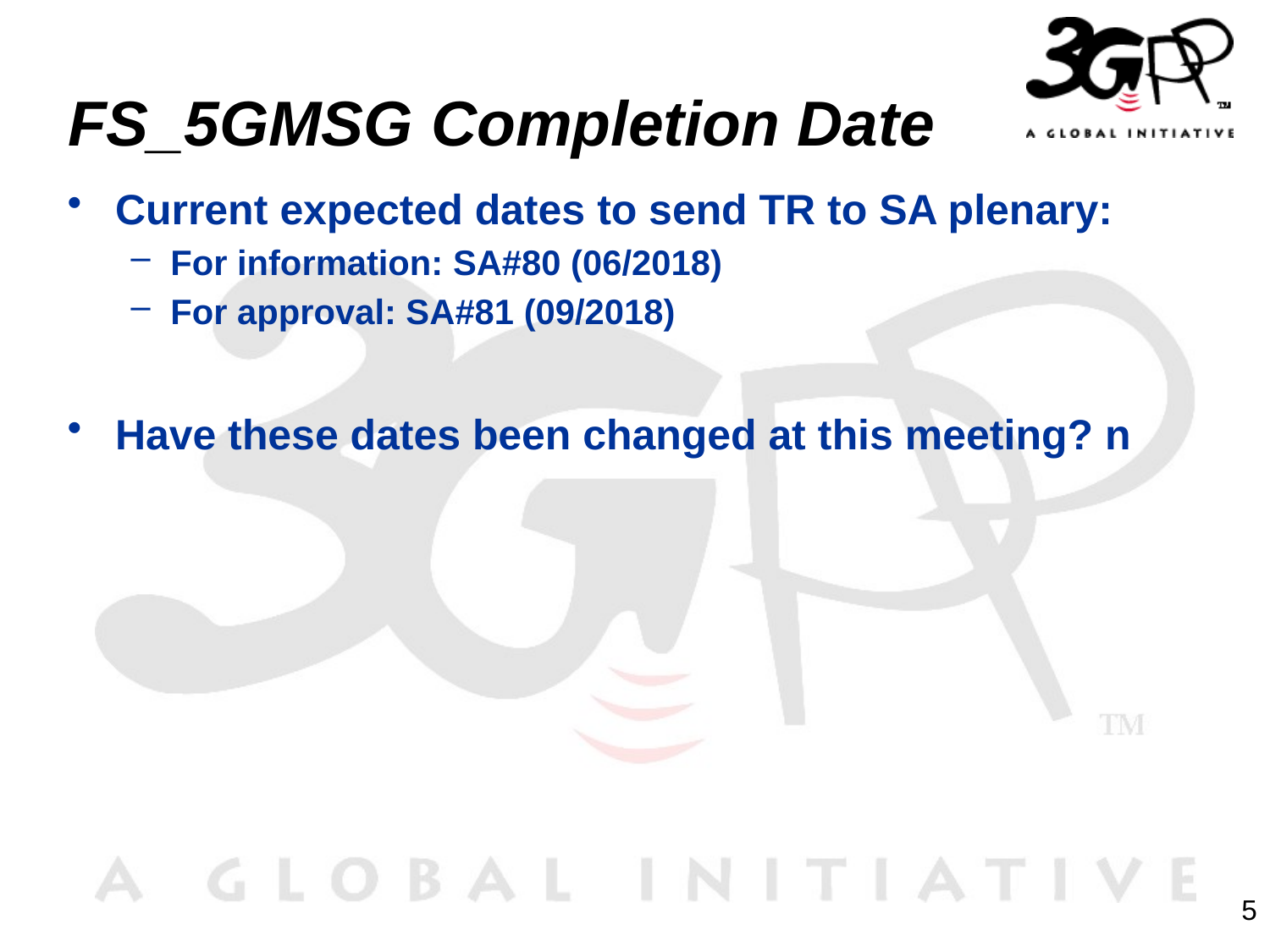

# FS_5GMSG Completion Date
Current expected dates to send TR to SA plenary:
For information: SA#80 (06/2018)
For approval: SA#81 (09/2018)

Have these dates been changed at this meeting? n

5